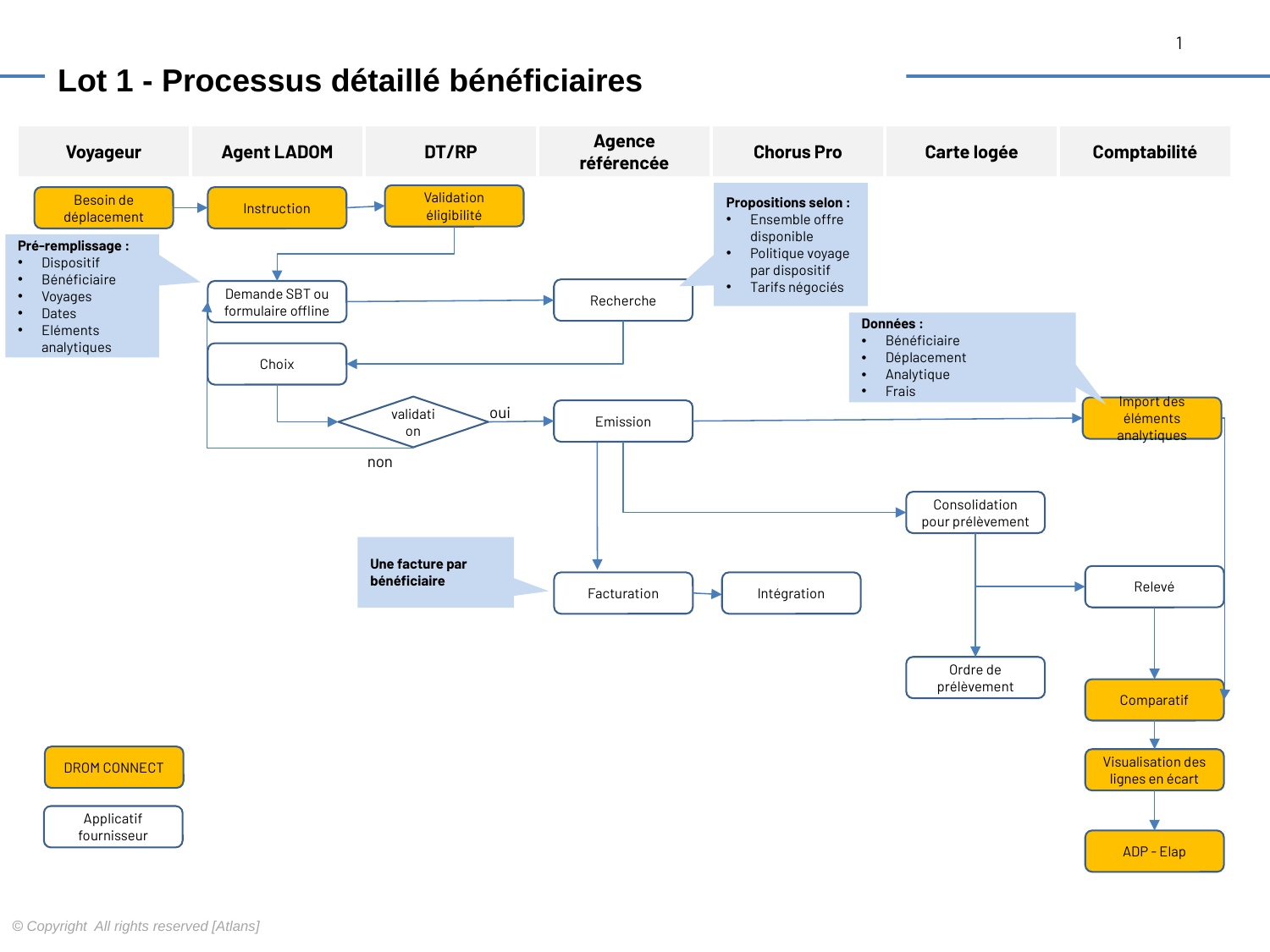

1
Lot 1 - Processus détaillé bénéficiaires
Voyageur
Agent LADOM
DT/RP
Agence référencée
Chorus Pro
Carte logée
Comptabilité
Propositions selon :
Ensemble offre disponible
Politique voyage par dispositif
Tarifs négociés
Validation éligibilité
Besoin de déplacement
Instruction
Pré-remplissage :
Dispositif
Bénéficiaire
Voyages
Dates
Eléments analytiques
Recherche
Demande SBT ou formulaire offline
Données :
Bénéficiaire
Déplacement
Analytique
Frais
Choix
oui
validation
Import des éléments analytiques
Emission
non
Consolidation pour prélèvement
Une facture par bénéficiaire
Relevé
Facturation
Intégration
Ordre de prélèvement
Comparatif
DROM CONNECT
Visualisation des lignes en écart
Applicatif fournisseur
ADP - Elap